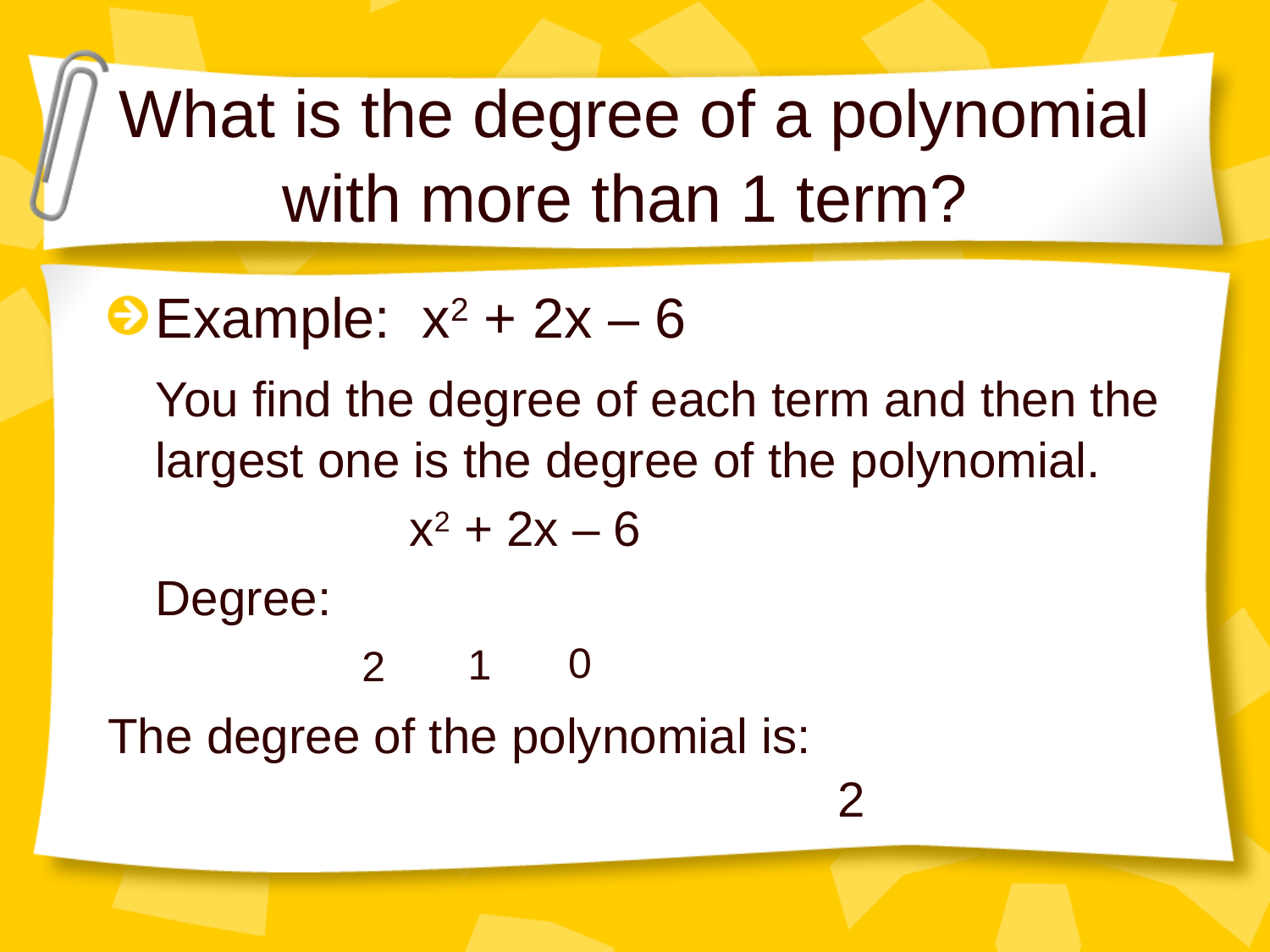

# What is the degree of a polynomial with more than 1 term?
Example:  x2 + 2x – 6
	You find the degree of each term and then the largest one is the degree of the polynomial.
			x2 + 2x – 6
	Degree:

The degree of the polynomial is:
0
1
2
2